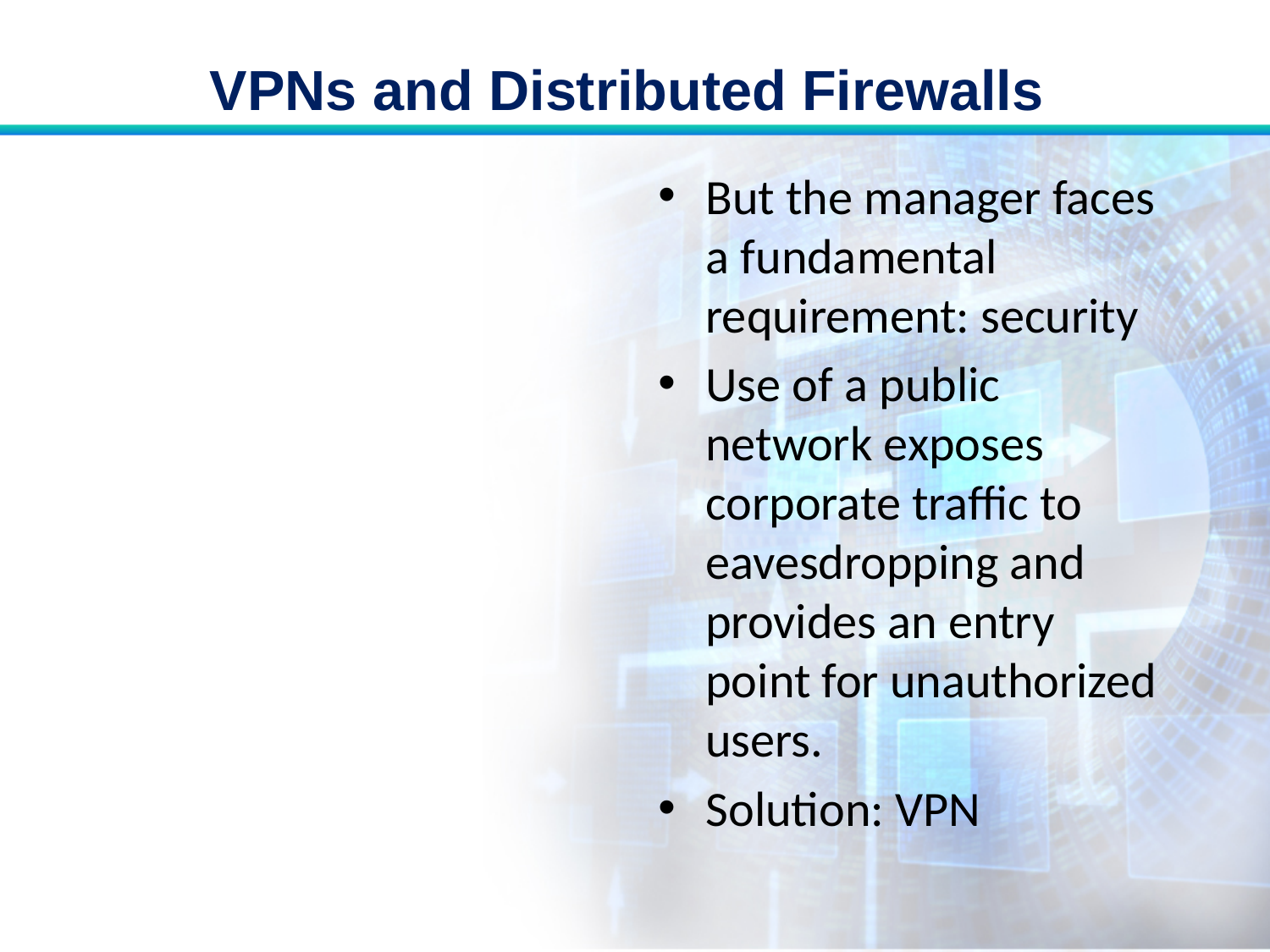

# VPNs and Distributed Firewalls
But the manager faces a fundamental requirement: security
Use of a public network exposes corporate traffic to eavesdropping and provides an entry point for unauthorized users.
Solution: VPN